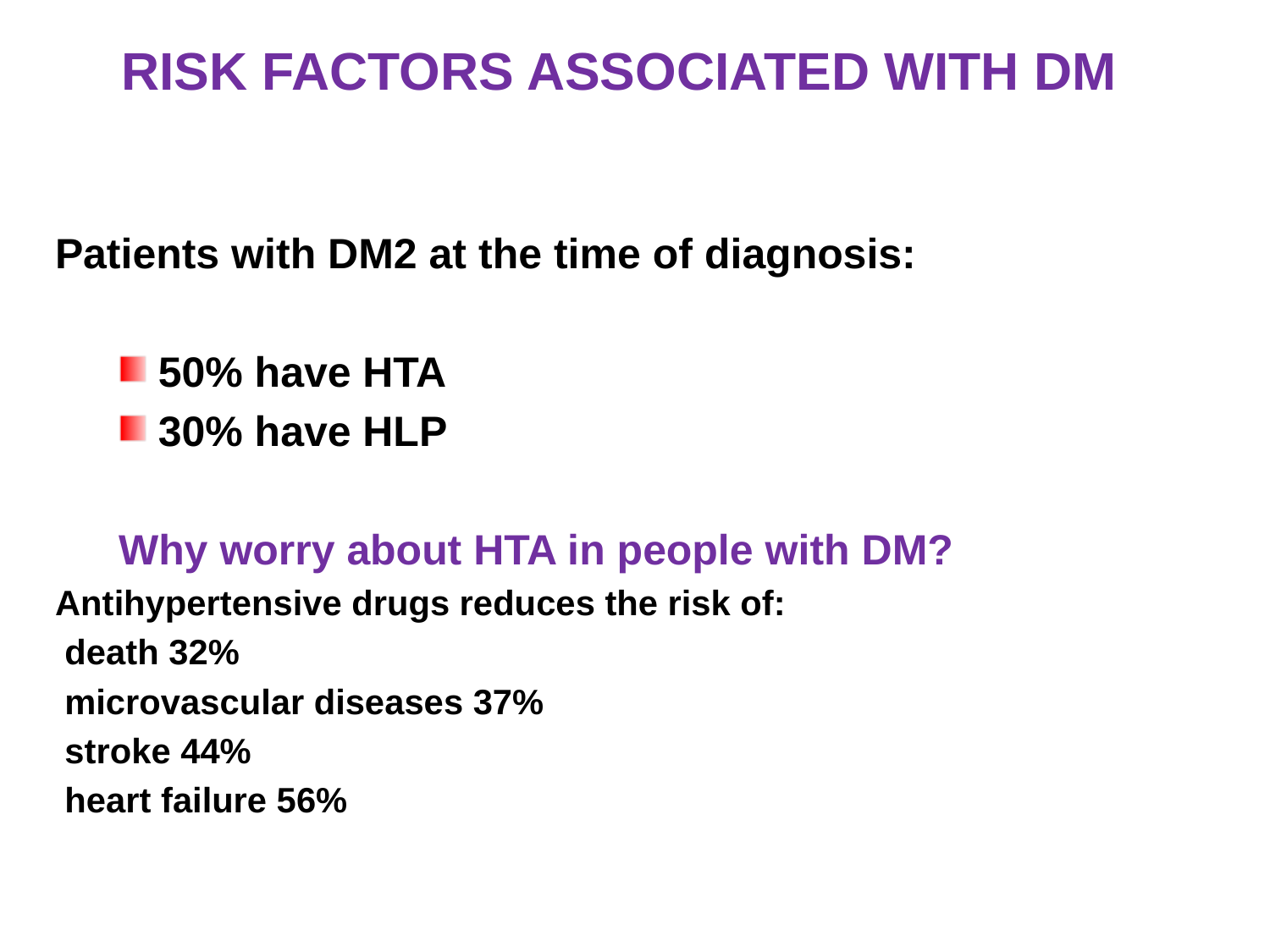

# RISK FACTORS ASSOCIATED WITH DM

Patients with DM2 at the time of diagnosis:

50% have HTA
30% have HLP

Why worry about HTA in people with DM?
Antihypertensive drugs reduces the risk of:
 death 32%
 microvascular diseases 37%
 stroke 44%
 heart failure 56%